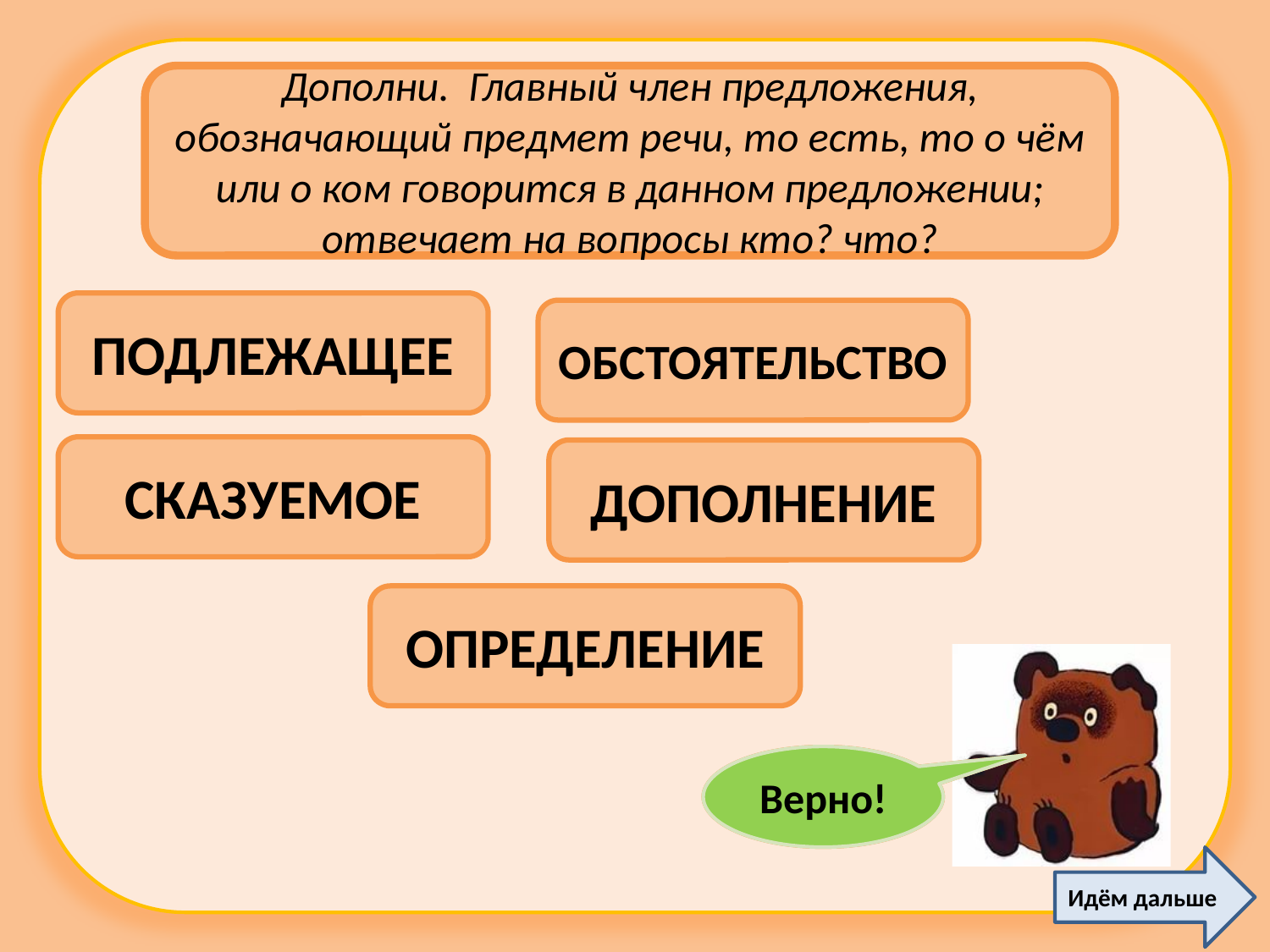

Дополни.  Главный член предложения, обозначающий предмет речи, то есть, то о чём или о ком говорится в данном предложении; отвечает на вопросы кто? что?

ПОДЛЕЖАЩЕЕ
ОБСТОЯТЕЛЬСТВО
СКАЗУЕМОЕ
ДОПОЛНЕНИЕ
ОПРЕДЕЛЕНИЕ
Подумай еще
Верно!
Идём дальше